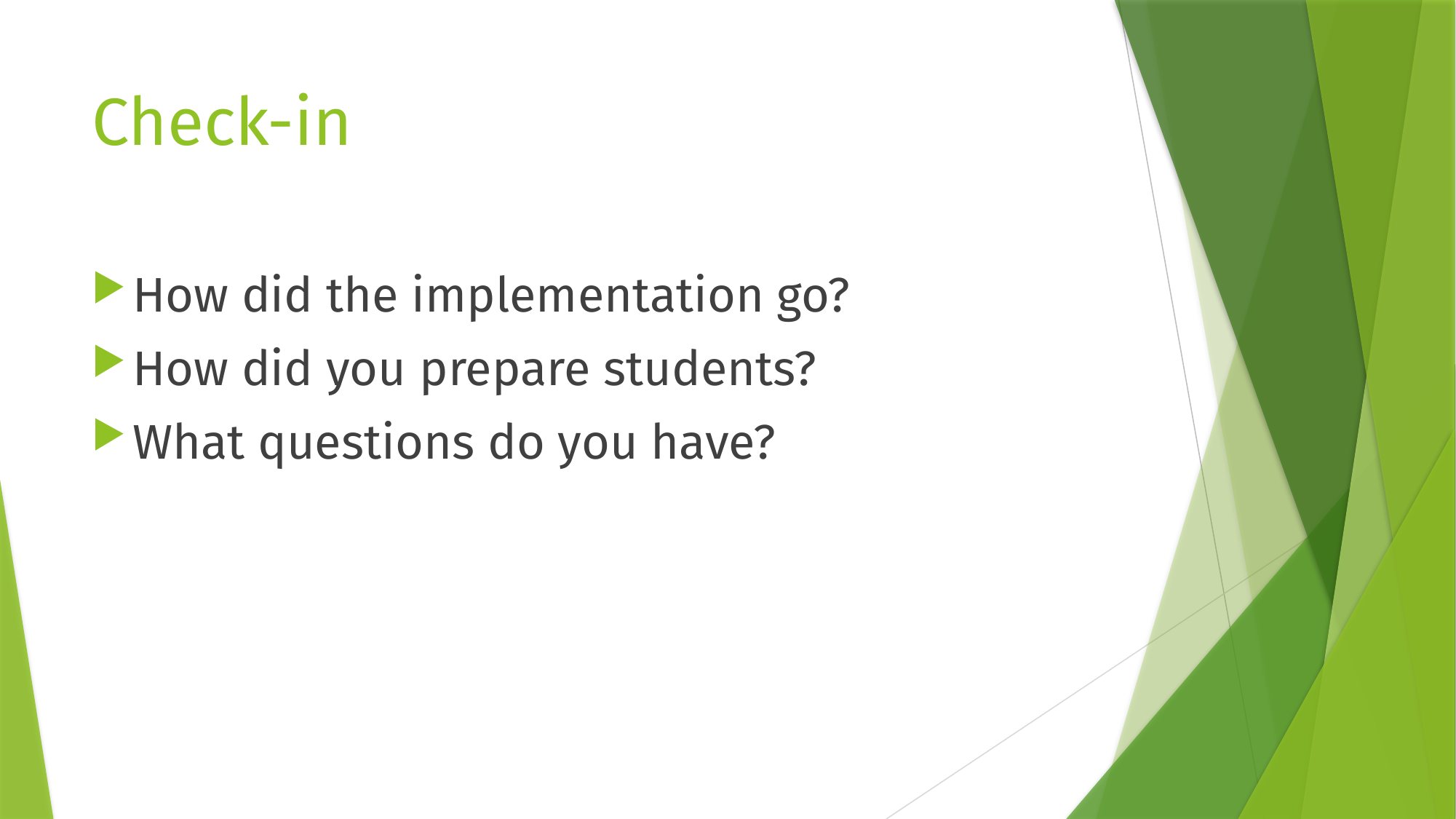

# Check-in
How did the implementation go?
How did you prepare students?
What questions do you have?